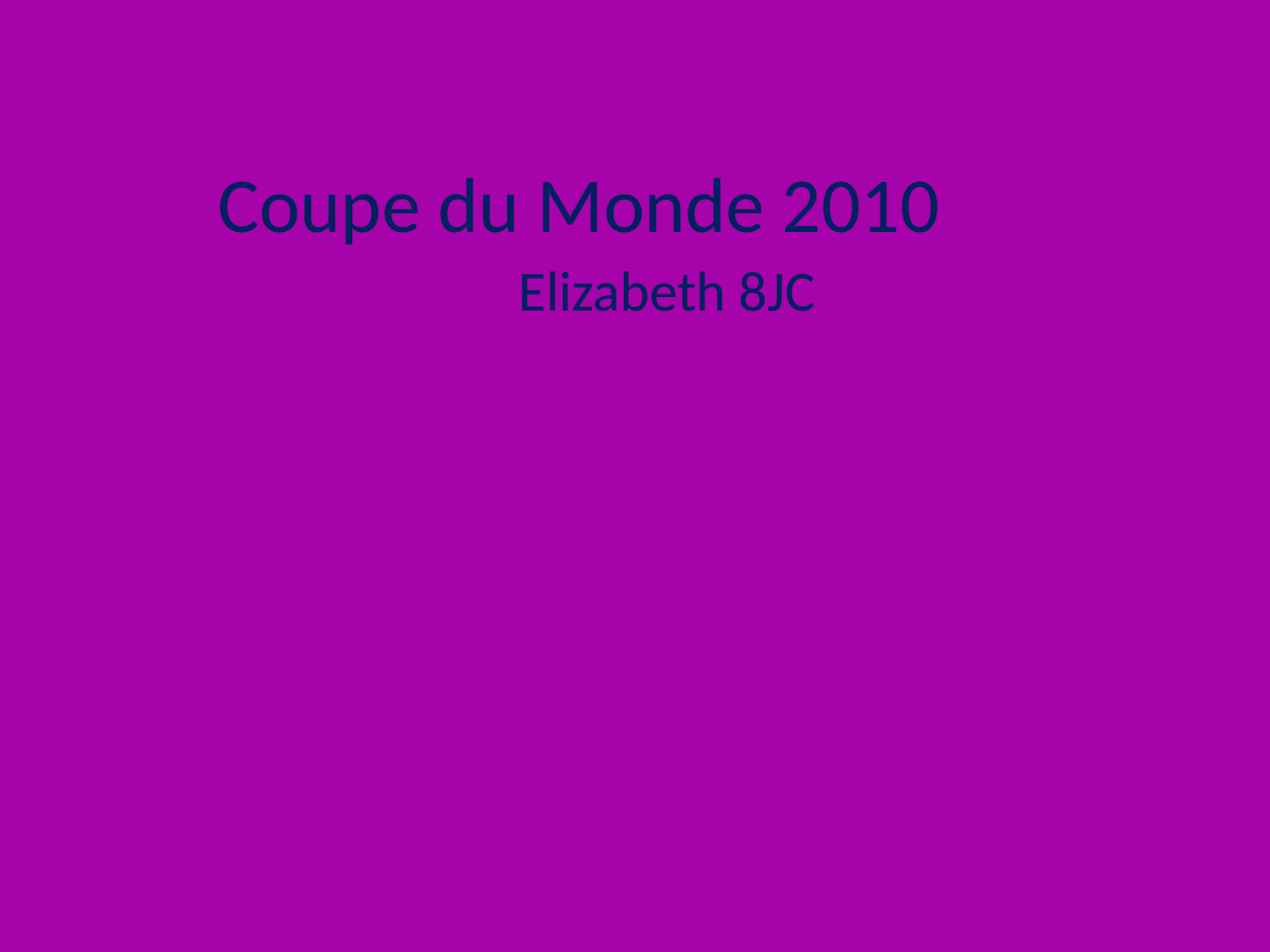

# Coupe du Monde 2010
Elizabeth 8JC